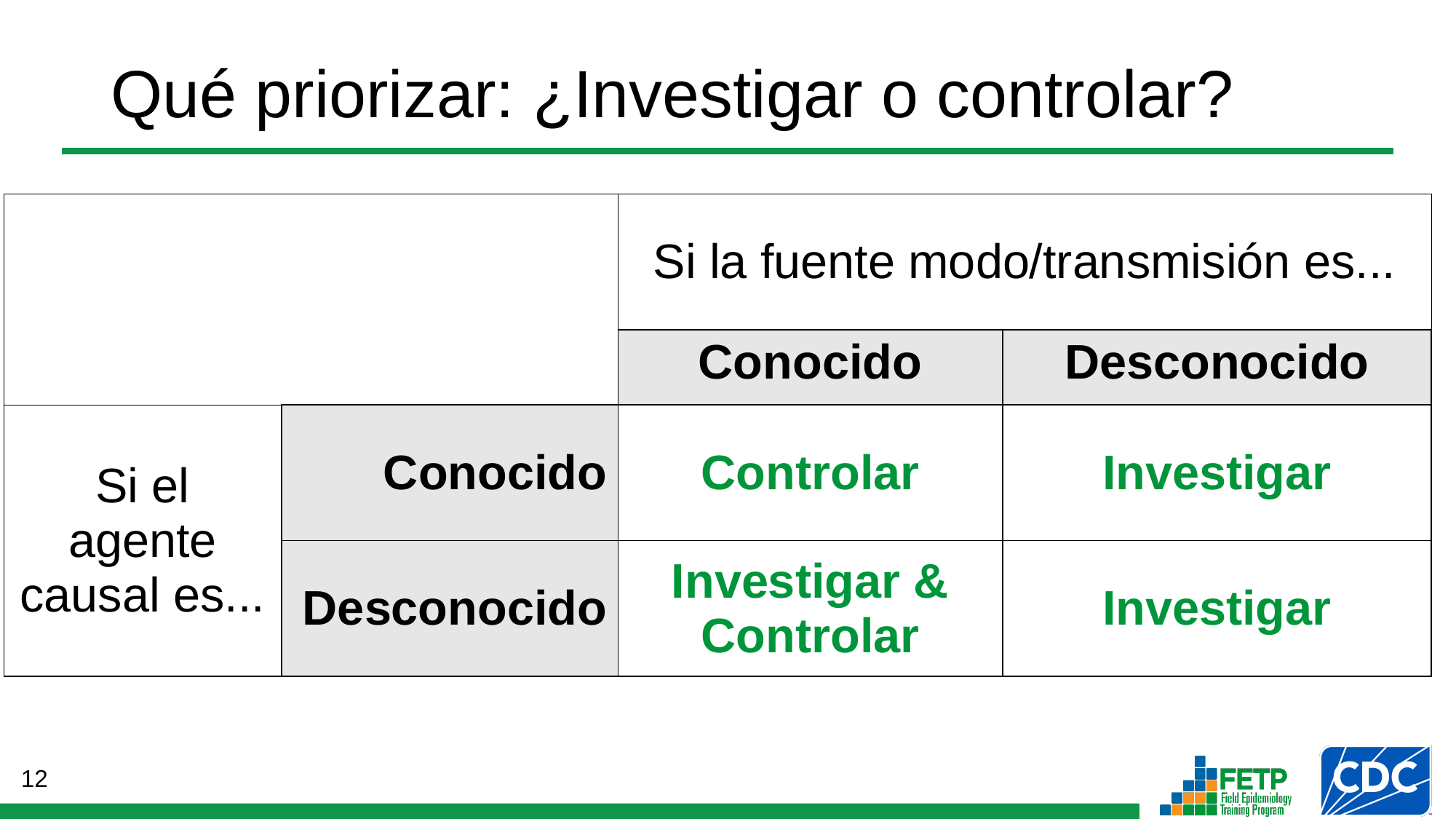

Qué priorizar: ¿Investigar o controlar?
|  |  | Si la fuente modo/transmisión es... |  |
| --- | --- | --- | --- |
|  |  | Conocido | Desconocido |
| Si el agente causal es... | Conocido | Controlar | Investigar |
|  | Desconocido | Investigar & Controlar | Investigar |